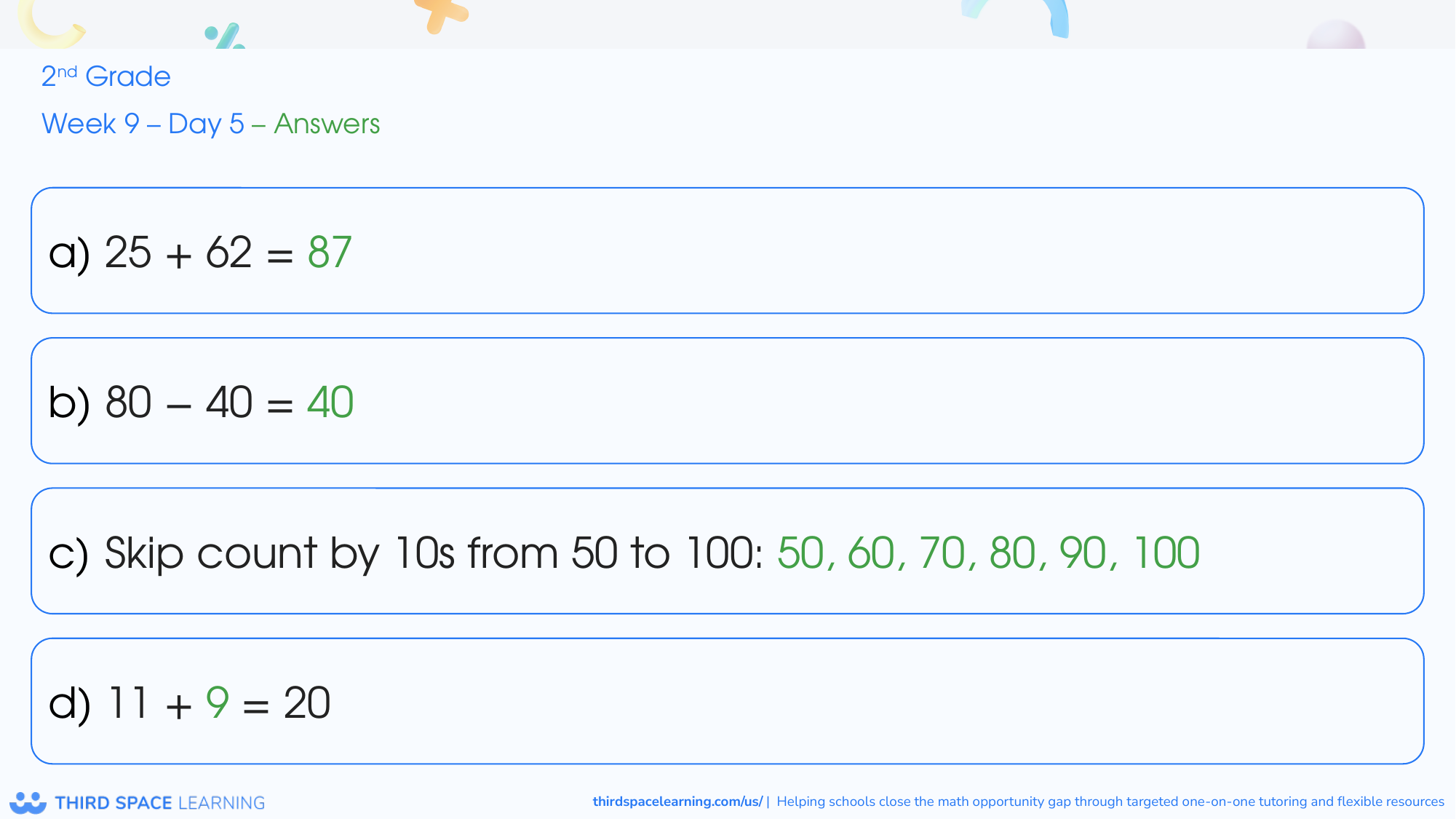

2nd Grade
Week 9 – Day 5 – Answers
25 + 62 = 87
80 − 40 = 40
Skip count by 10s from 50 to 100: 50, 60, 70, 80, 90, 100
11 + 9 = 20